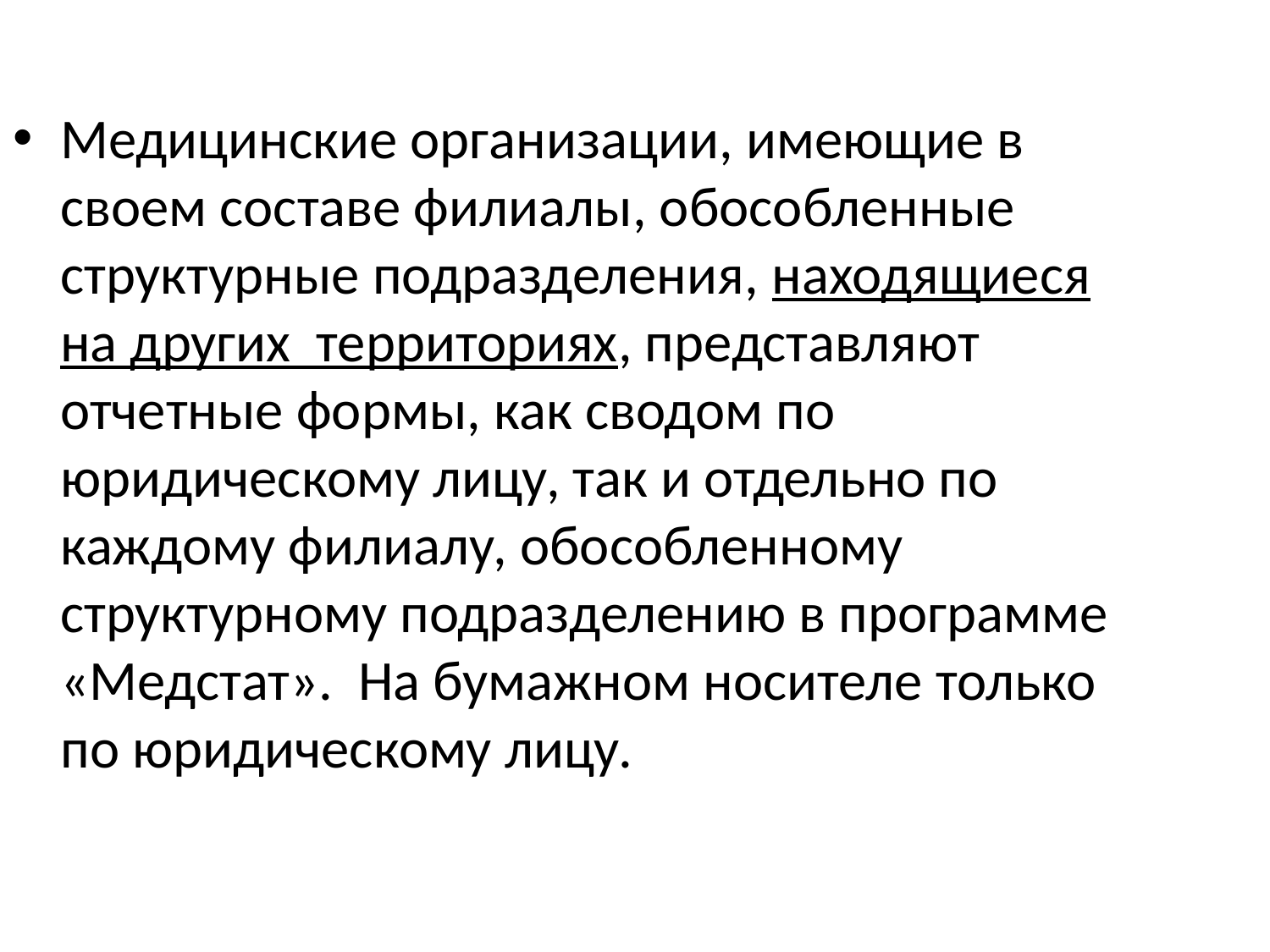

Медицинские организации, имеющие в своем составе филиалы, обособленные структурные подразделения, находящиеся на других  территориях, представляют отчетные формы, как сводом по юридическому лицу, так и отдельно по каждому филиалу, обособленному структурному подразделению в программе «Медстат».  На бумажном носителе только по юридическому лицу.